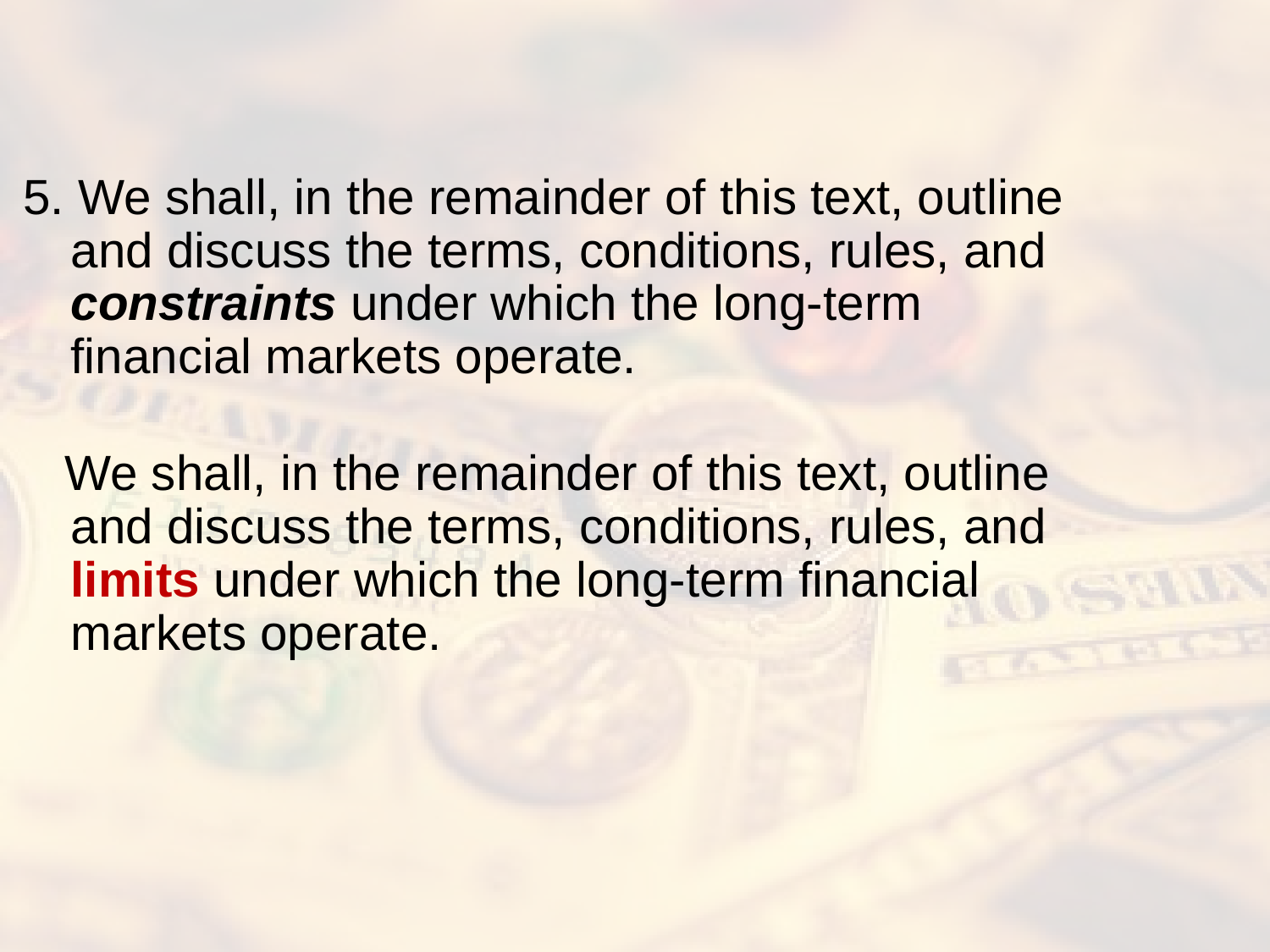

#

5. We shall, in the remainder of this text, outline and discuss the terms, conditions, rules, and constraints under which the long-term financial markets operate.
   We shall, in the remainder of this text, outline and discuss the terms, conditions, rules, and limits under which the long-term financial markets operate.